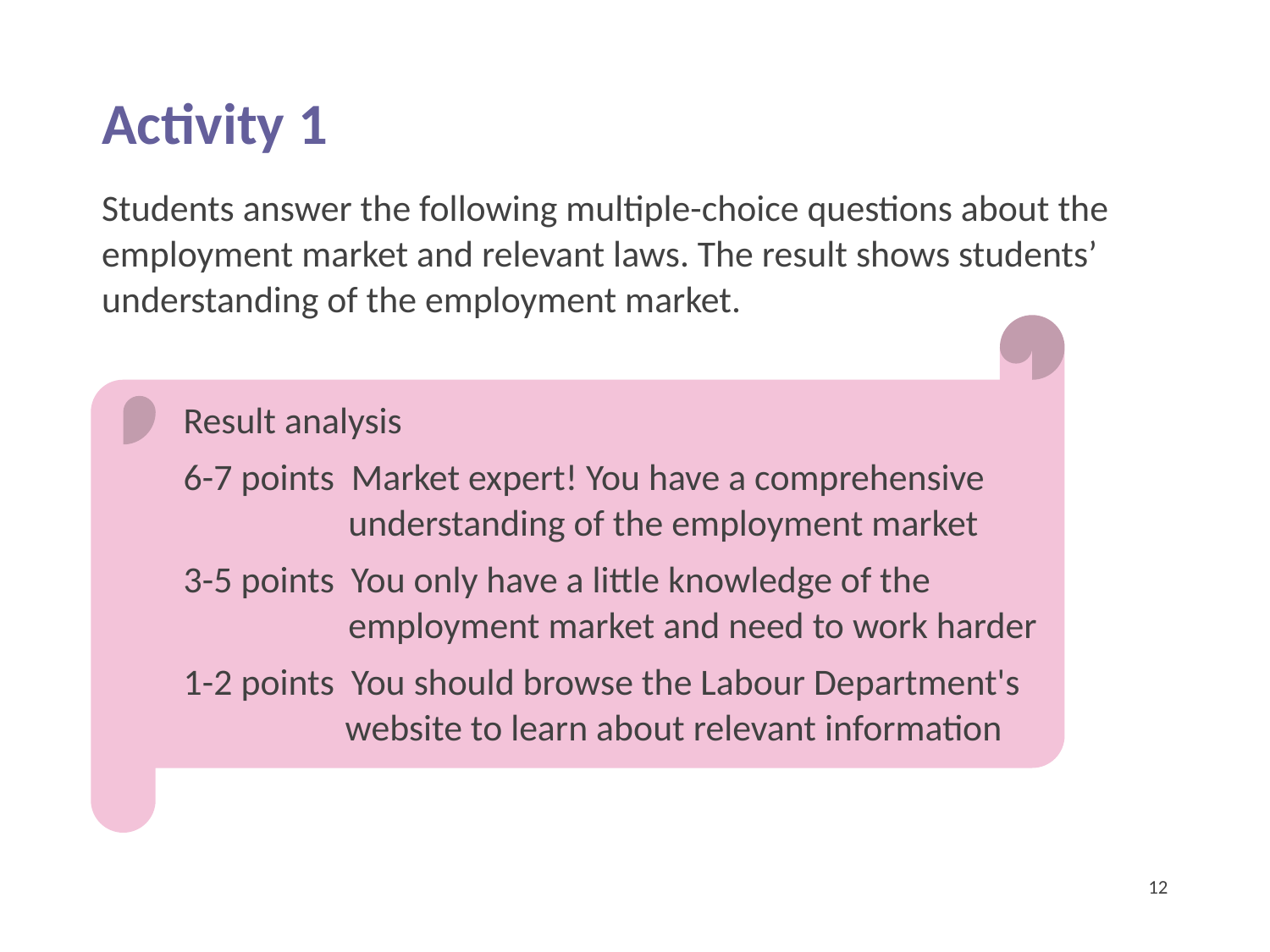

Activity 1
Students answer the following multiple-choice questions about the employment market and relevant laws. The result shows students’ understanding of the employment market.

Result analysis
6-7 points  Market expert! You have a comprehensive understanding of the employment market
3-5 points  You only have a little knowledge of the employment market and need to work harder
1-2 points  You should browse the Labour Department's website to learn about relevant information
12